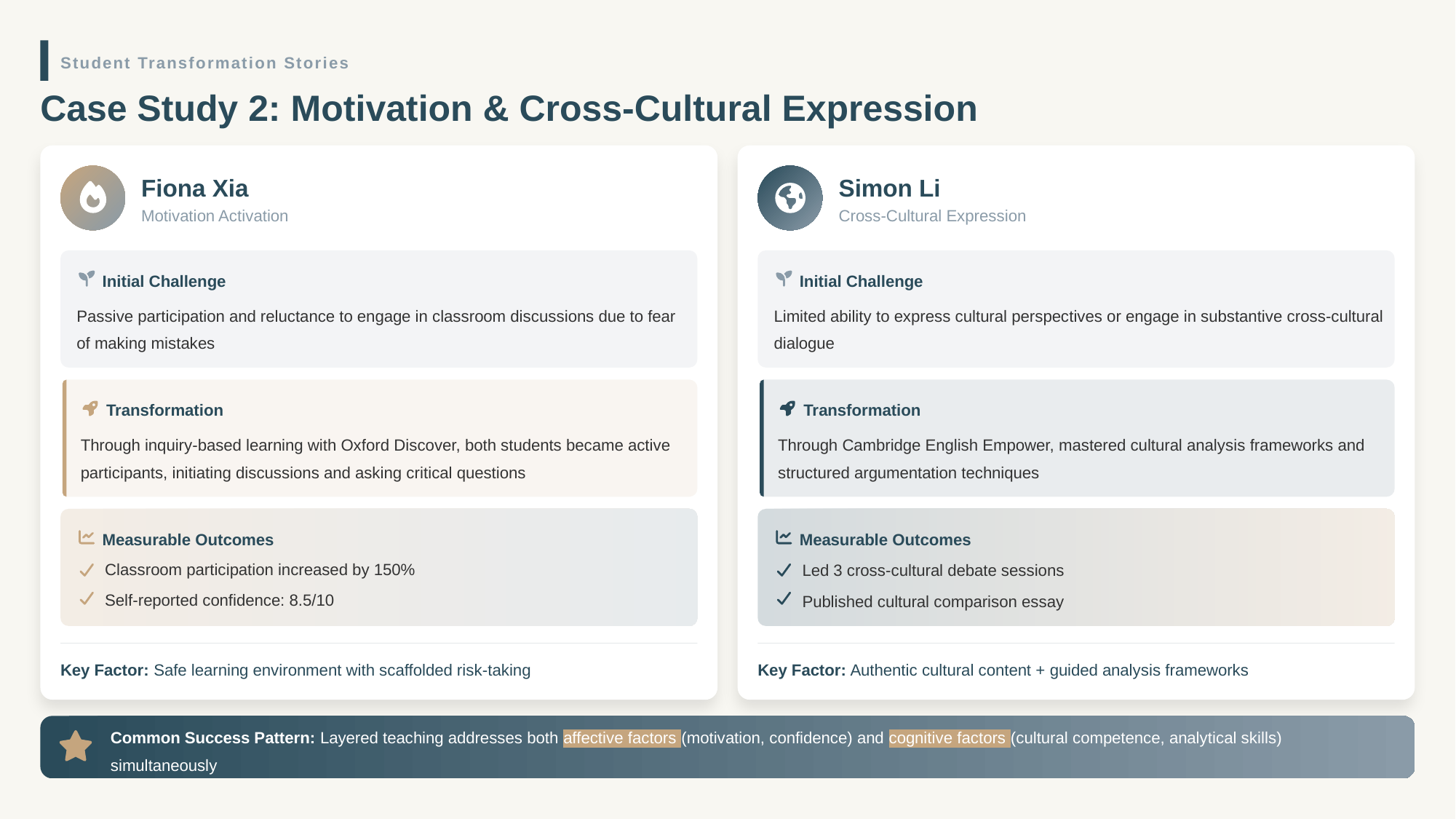

Student Transformation Stories
Case Study 2: Motivation & Cross-Cultural Expression

Fiona Xia
Simon Li

Motivation Activation
Cross-Cultural Expression

Initial Challenge
Initial Challenge

Passive participation and reluctance to engage in classroom discussions due to fear of making mistakes
Limited ability to express cultural perspectives or engage in substantive cross-cultural dialogue

Transformation
Transformation

Through inquiry-based learning with Oxford Discover, both students became active participants, initiating discussions and asking critical questions
Through Cambridge English Empower, mastered cultural analysis frameworks and structured argumentation techniques

Measurable Outcomes
Measurable Outcomes

Classroom participation increased by 150%
Led 3 cross-cultural debate sessions

Self-reported confidence: 8.5/10
Published cultural comparison essay

Key Factor: Safe learning environment with scaffolded risk-taking
Key Factor: Authentic cultural content + guided analysis frameworks

Common Success Pattern: Layered teaching addresses both affective factors (motivation, confidence) and cognitive factors (cultural competence, analytical skills) simultaneously